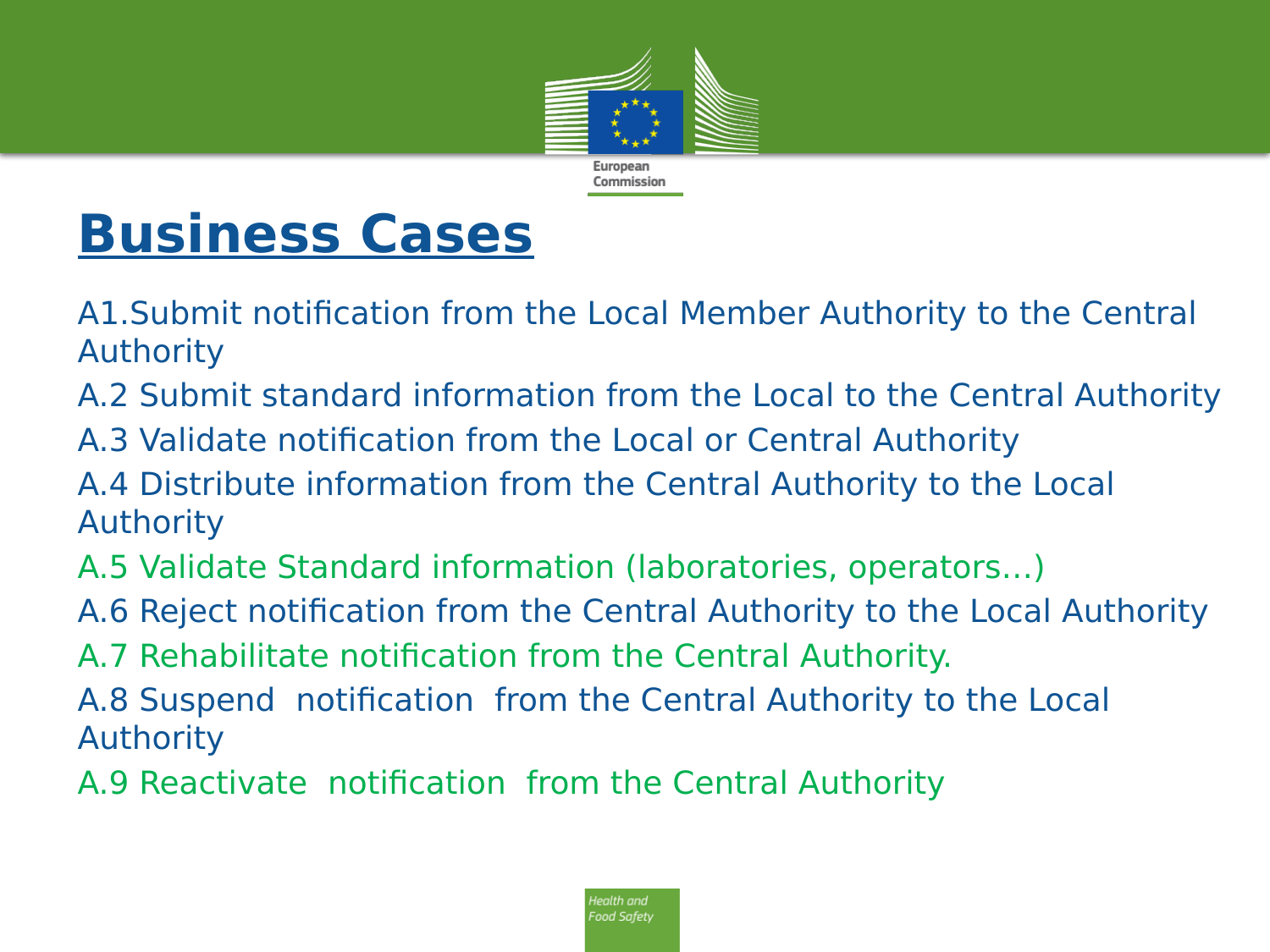

# Business Cases
A1.Submit notification from the Local Member Authority to the Central Authority
A.2 Submit standard information from the Local to the Central Authority
A.3 Validate notification from the Local or Central Authority
A.4 Distribute information from the Central Authority to the Local Authority
A.5 Validate Standard information (laboratories, operators…)
A.6 Reject notification from the Central Authority to the Local Authority
A.7 Rehabilitate notification from the Central Authority.
A.8 Suspend  notification  from the Central Authority to the Local Authority
A.9 Reactivate  notification  from the Central Authority